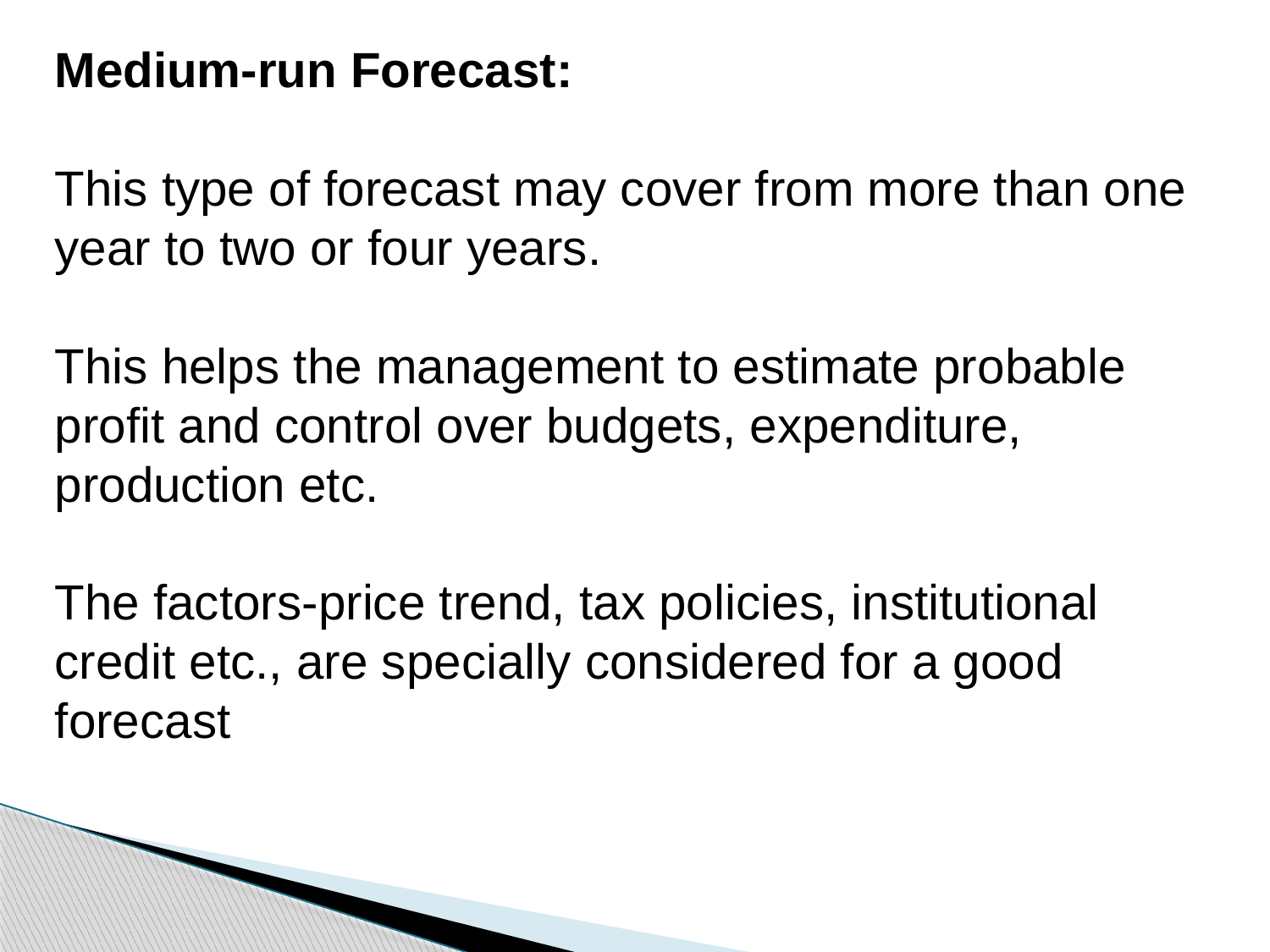

Medium-run Forecast:

This type of forecast may cover from more than one year to two or four years.

This helps the management to estimate probable profit and control over budgets, expenditure, production etc.

The factors-price trend, tax policies, institutional credit etc., are specially considered for a good forecast